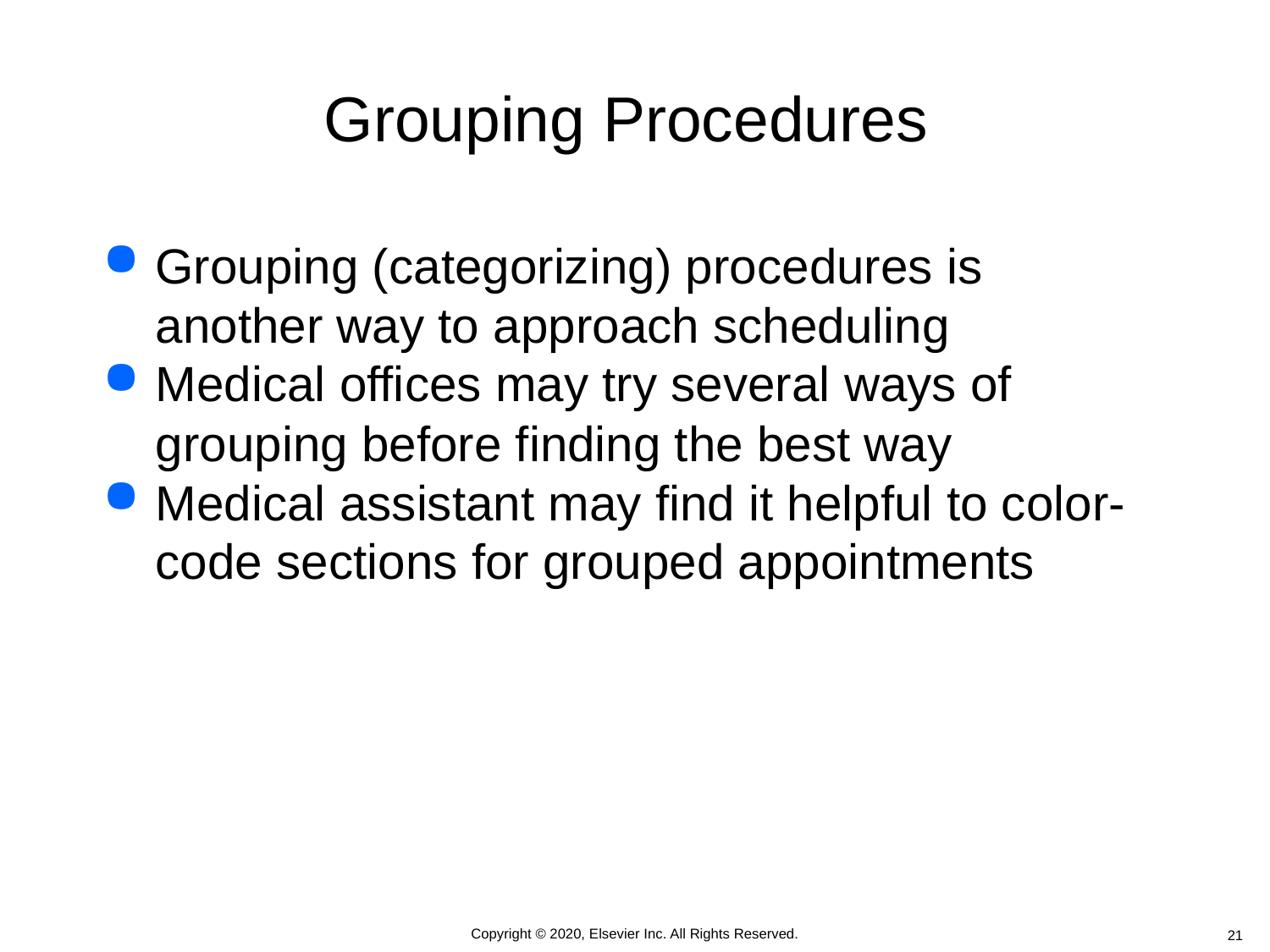

# Grouping Procedures
Grouping (categorizing) procedures is another way to approach scheduling
Medical offices may try several ways of grouping before finding the best way
Medical assistant may find it helpful to color-code sections for grouped appointments

 21